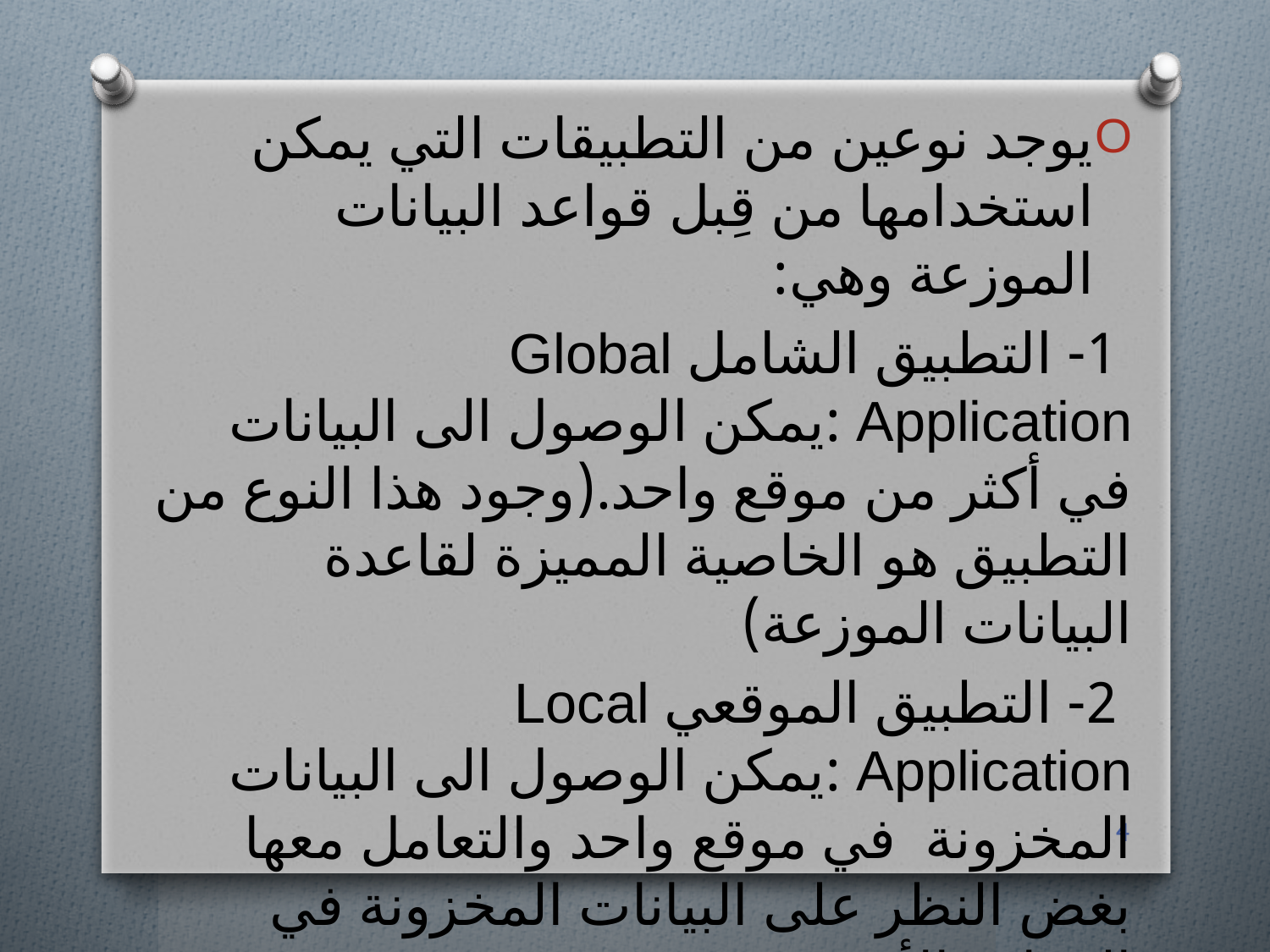

يوجد نوعين من التطبيقات التي يمكن استخدامها من قِبل قواعد البيانات الموزعة وهي:
 1- التطبيق الشامل Global Application :يمكن الوصول الى البيانات في أكثر من موقع واحد.(وجود هذا النوع من التطبيق هو الخاصية المميزة لقاعدة البيانات الموزعة)
 2- التطبيق الموقعي Local Application :يمكن الوصول الى البيانات المخزونة  في موقع واحد والتعامل معها بغض النظر على البيانات المخزونة في المواقع الأخرى.
4